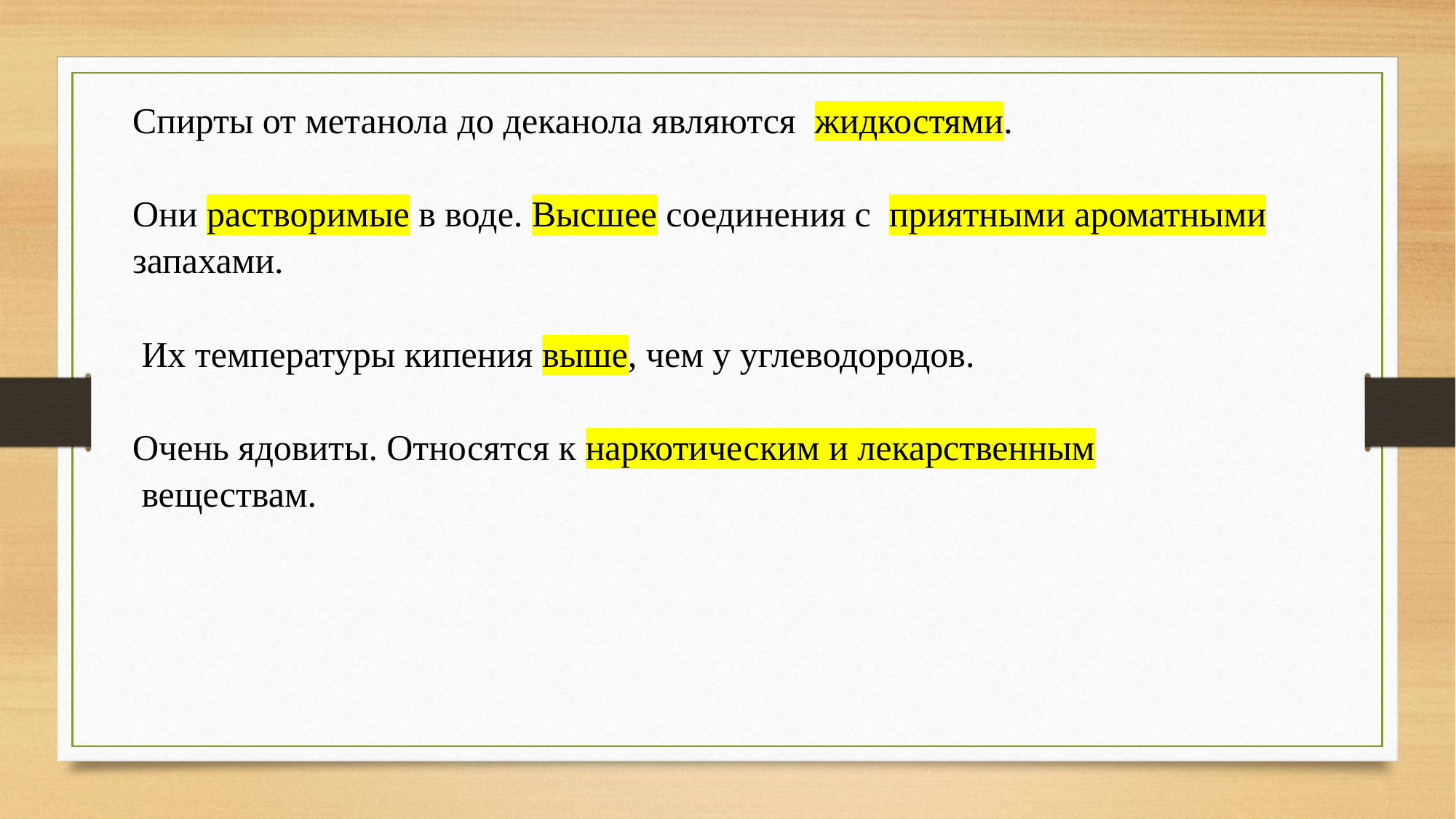

Спирты от метанола до деканола являются  жидкостями.

Они растворимые в воде. Высшее соединения с  приятными ароматными запахами.

 Их температуры кипения выше, чем у углеводородов.

Очень ядовиты. Относятся к наркотическим и лекарственным
 веществам.